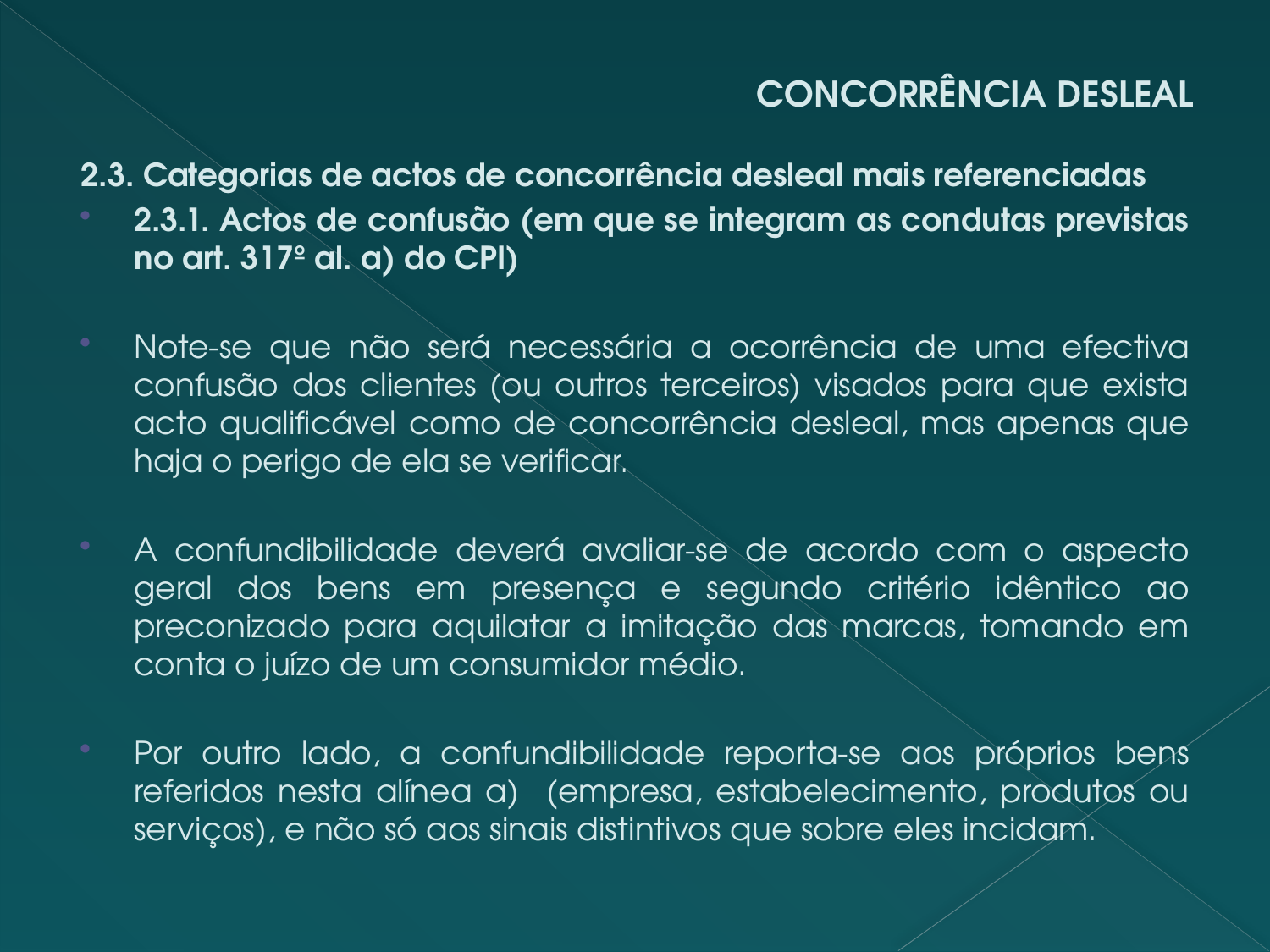

# CONCORRÊNCIA DESLEAL
2.3. Categorias de actos de concorrência desleal mais referenciadas
2.3.1. Actos de confusão (em que se integram as condutas previstas no art. 317º al. a) do CPI)

Note-se que não será necessária a ocorrência de uma efectiva confusão dos clientes (ou outros terceiros) visados para que exista acto qualificável como de concorrência desleal, mas apenas que haja o perigo de ela se verificar.

A confundibilidade deverá avaliar-se de acordo com o aspecto geral dos bens em presença e segundo critério idêntico ao preconizado para aquilatar a imitação das marcas, tomando em conta o juízo de um consumidor médio.

Por outro lado, a confundibilidade reporta-se aos próprios bens referidos nesta alínea a)  (empresa, estabelecimento, produtos ou serviços), e não só aos sinais distintivos que sobre eles incidam.